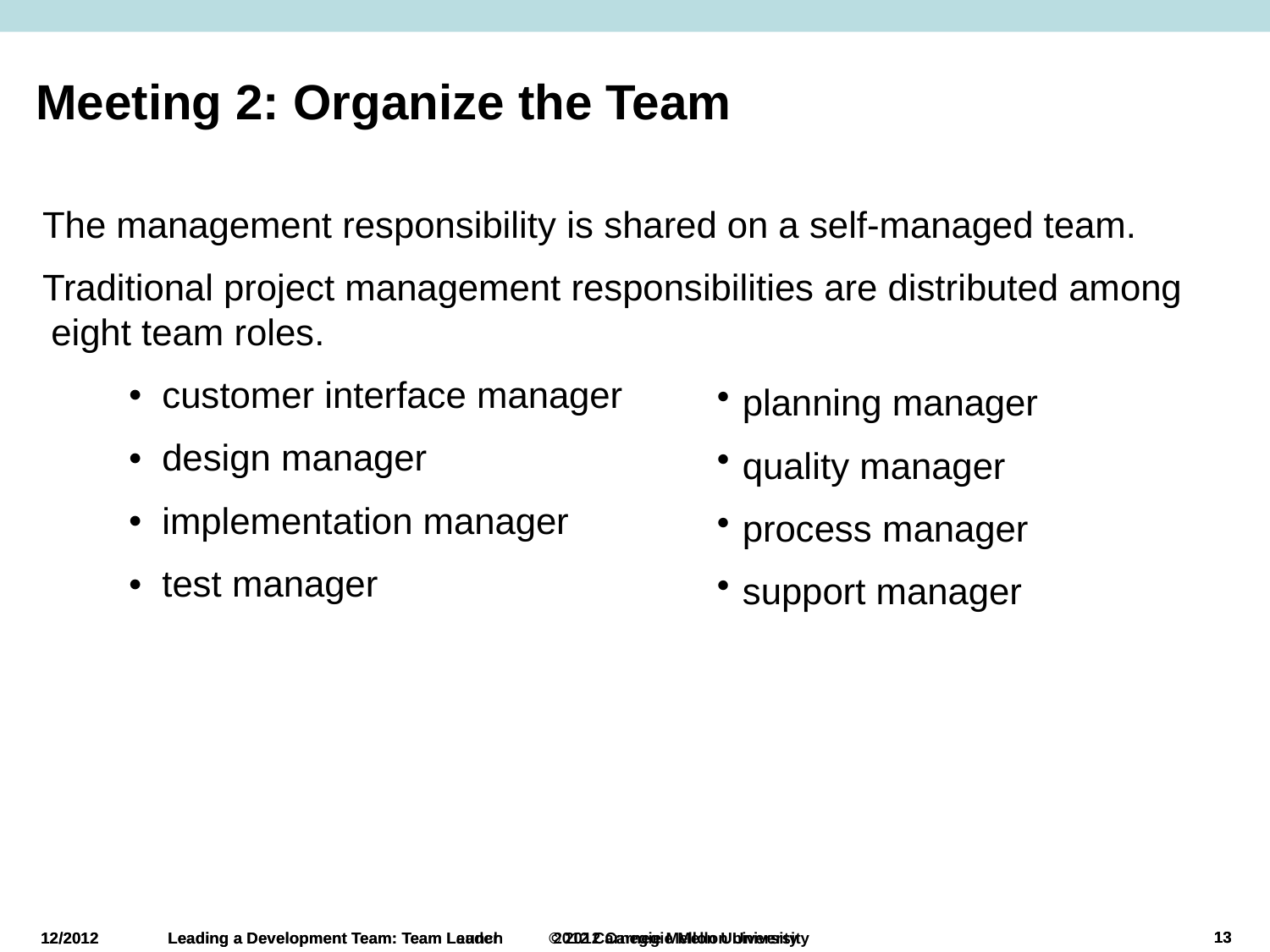

# Meeting 2: Organize the Team
The management responsibility is shared on a self-managed team.
Traditional project management responsibilities are distributed among eight team roles.
customer interface manager
design manager
implementation manager
test manager

planning manager
quality manager
process manager
support manager